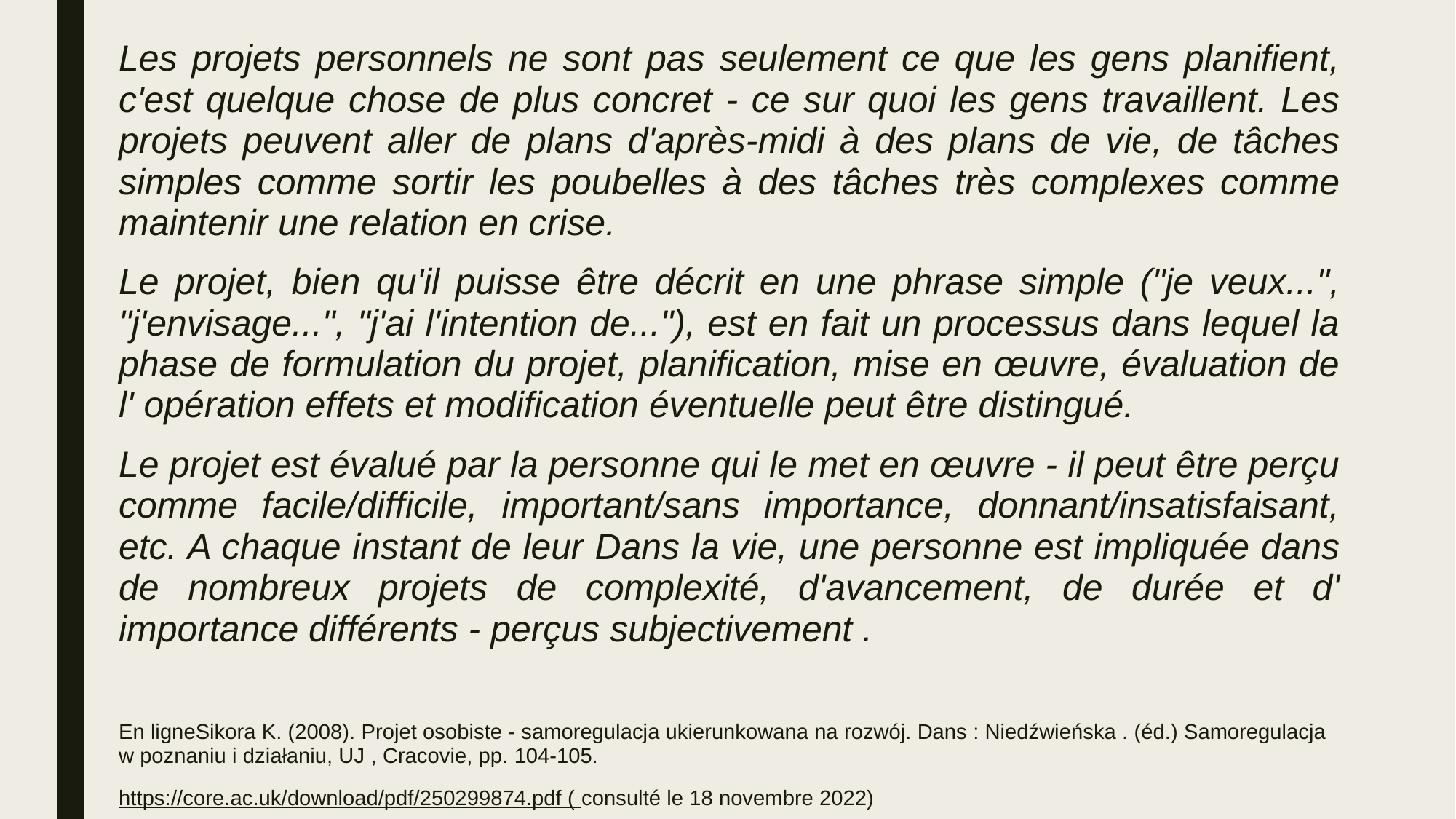

Les projets personnels ne sont pas seulement ce que les gens planifient, c'est quelque chose de plus concret - ce sur quoi les gens travaillent. Les projets peuvent aller de plans d'après-midi à des plans de vie, de tâches simples comme sortir les poubelles à des tâches très complexes comme maintenir une relation en crise.
Le projet, bien qu'il puisse être décrit en une phrase simple ("je veux...", "j'envisage...", "j'ai l'intention de..."), est en fait un processus dans lequel la phase de formulation du projet, planification, mise en œuvre, évaluation de l' opération effets et modification éventuelle peut être distingué.
Le projet est évalué par la personne qui le met en œuvre - il peut être perçu comme facile/difficile, important/sans importance, donnant/insatisfaisant, etc. A chaque instant de leur Dans la vie, une personne est impliquée dans de nombreux projets de complexité, d'avancement, de durée et d' importance différents - perçus subjectivement .

En ligneSikora K. (2008). Projet osobiste - samoregulacja ukierunkowana na rozwój. Dans : Niedźwieńska . (éd.) Samoregulacja w poznaniu i działaniu, UJ , Cracovie, pp. 104-105.
https://core.ac.uk/download/pdf/250299874.pdf ( consulté le 18 novembre 2022)